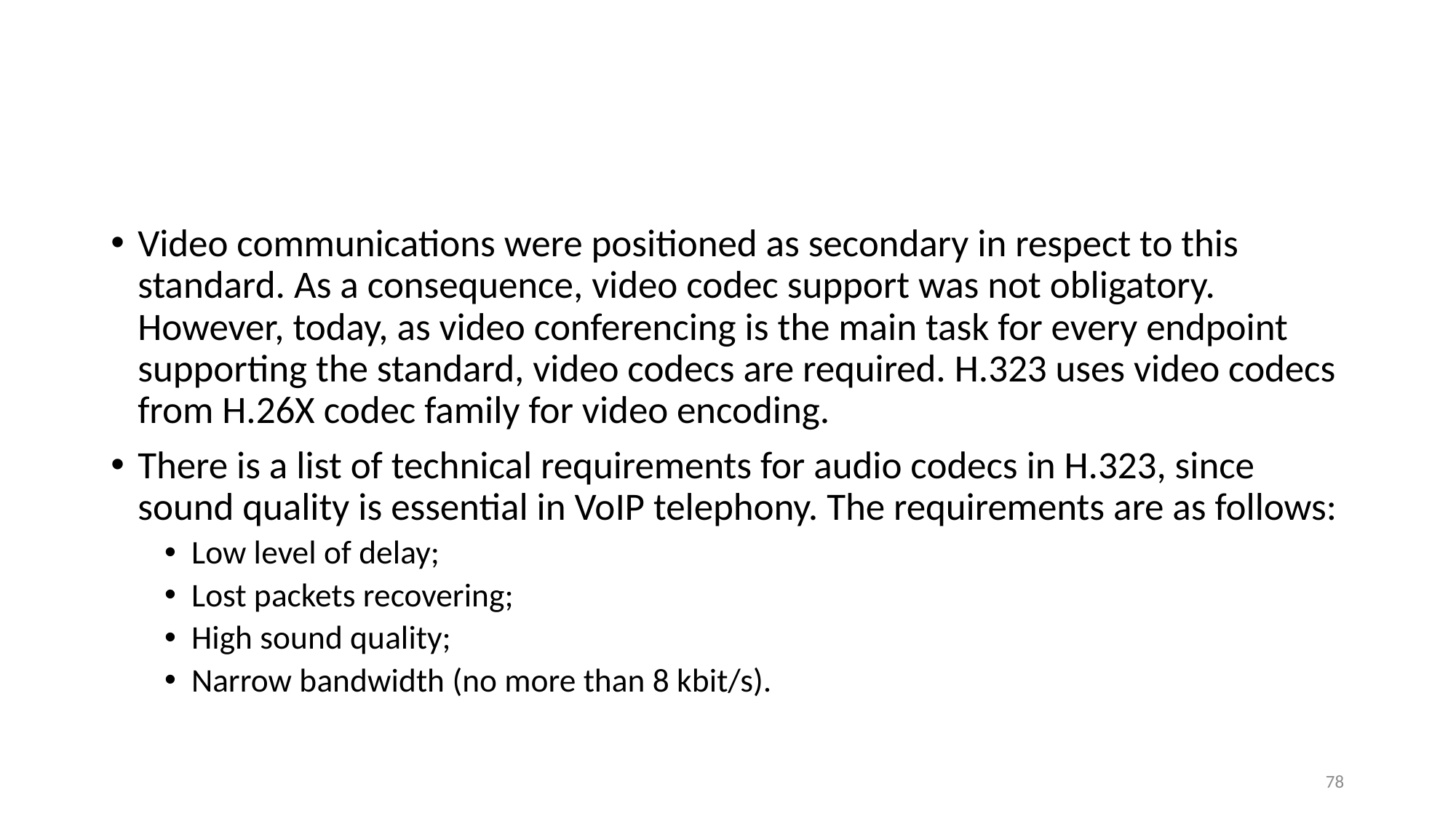

#
Video communications were positioned as secondary in respect to this standard. As a consequence, video codec support was not obligatory. However, today, as video conferencing is the main task for every endpoint supporting the standard, video codecs are required. H.323 uses video codecs from H.26X codec family for video encoding.
There is a list of technical requirements for audio codecs in H.323, since sound quality is essential in VoIP telephony. The requirements are as follows:
Low level of delay;
Lost packets recovering;
High sound quality;
Narrow bandwidth (no more than 8 kbit/s).
78